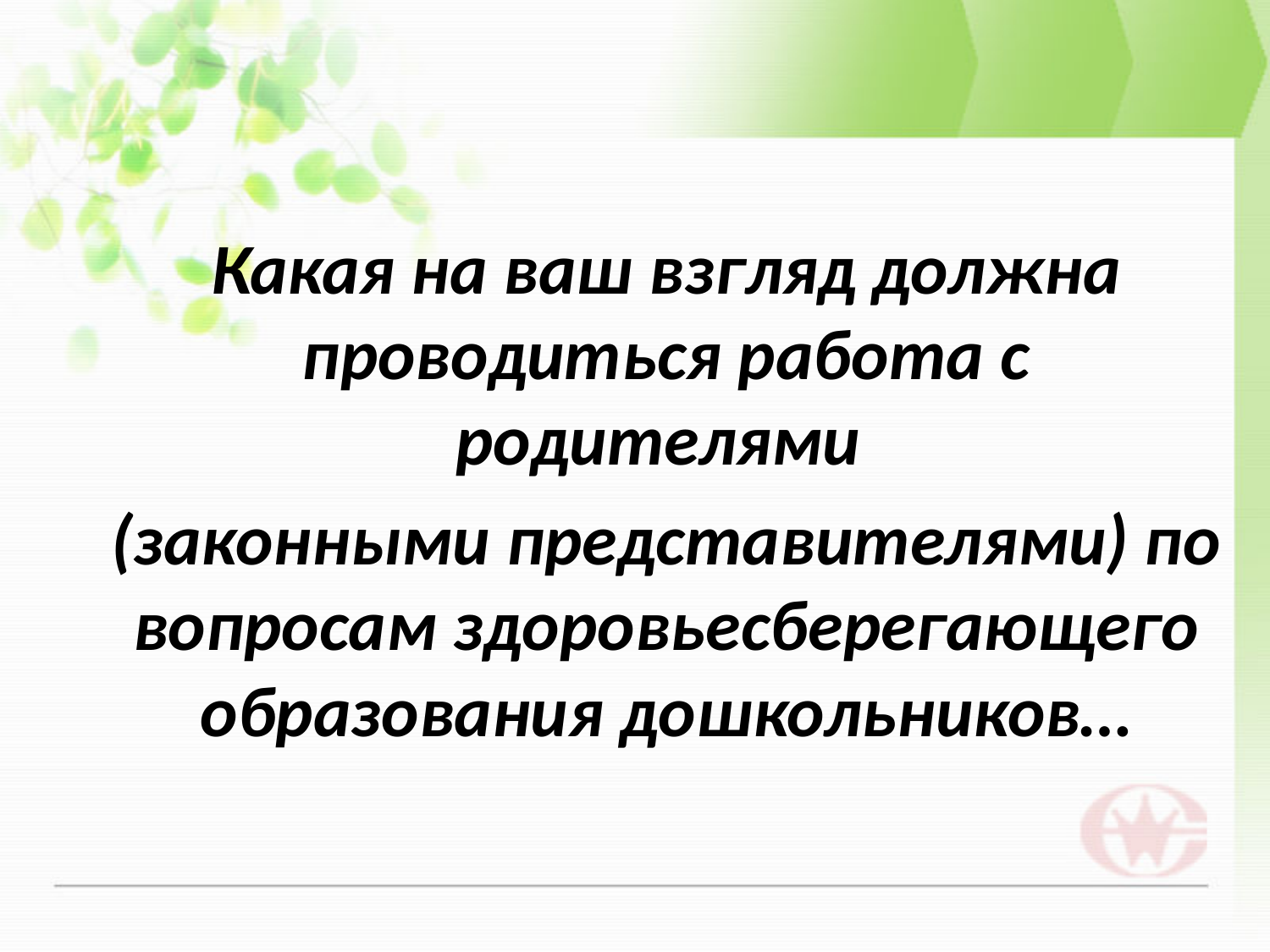

Какая на ваш взгляд должна проводиться работа с родителями
(законными представителями) по вопросам здоровьесберегающего образования дошкольников…